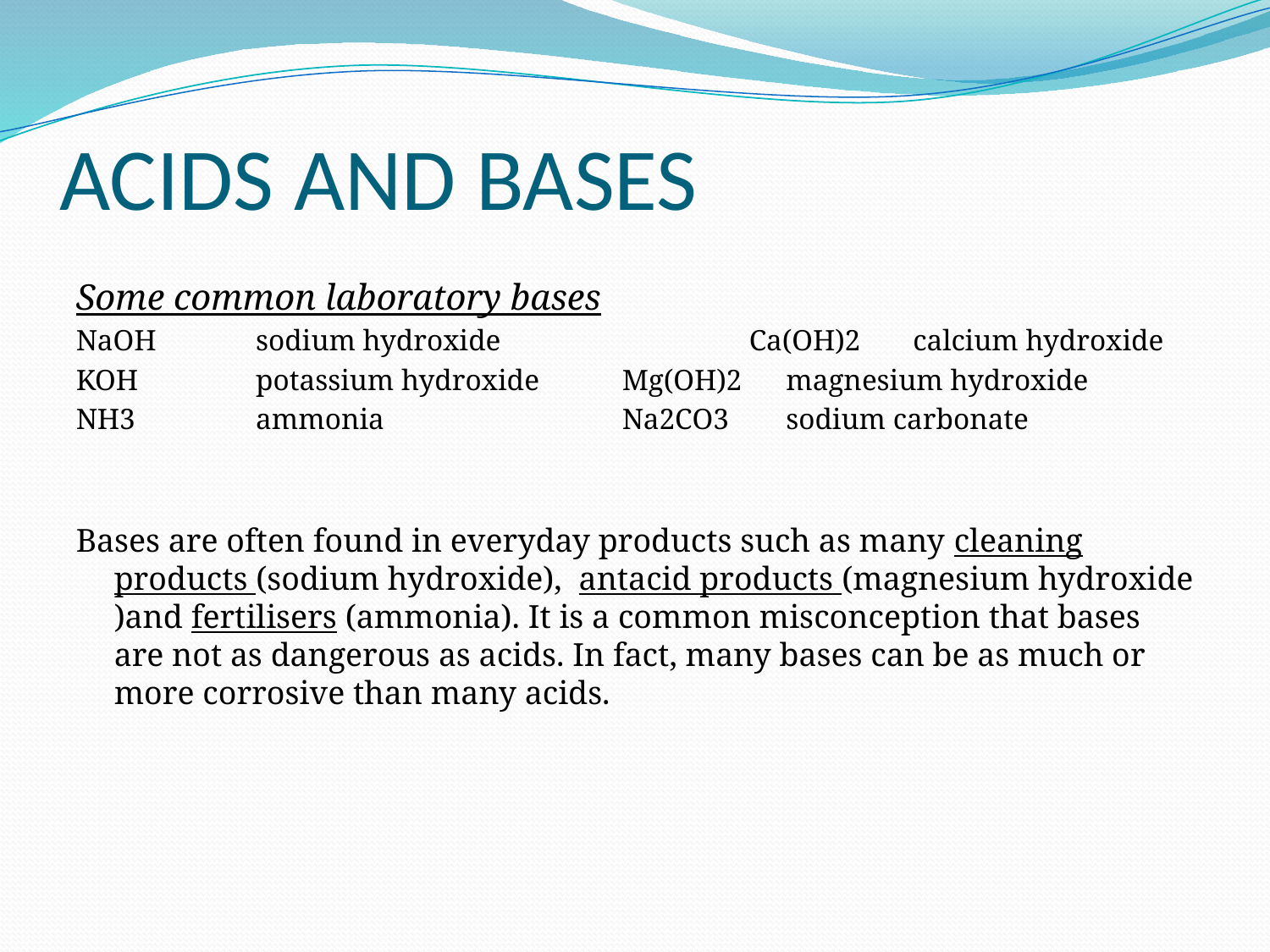

# ACIDS AND BASES
Some common laboratory bases
NaOH	  sodium hydroxide		Ca(OH)2	     calcium hydroxide
KOH	  potassium hydroxide	Mg(OH)2	     magnesium hydroxide
NH3 	  ammonia		Na2CO3	     sodium carbonate

Bases are often found in everyday products such as many cleaning products (sodium hydroxide),  antacid products (magnesium hydroxide )and fertilisers (ammonia). It is a common misconception that bases are not as dangerous as acids. In fact, many bases can be as much or more corrosive than many acids.